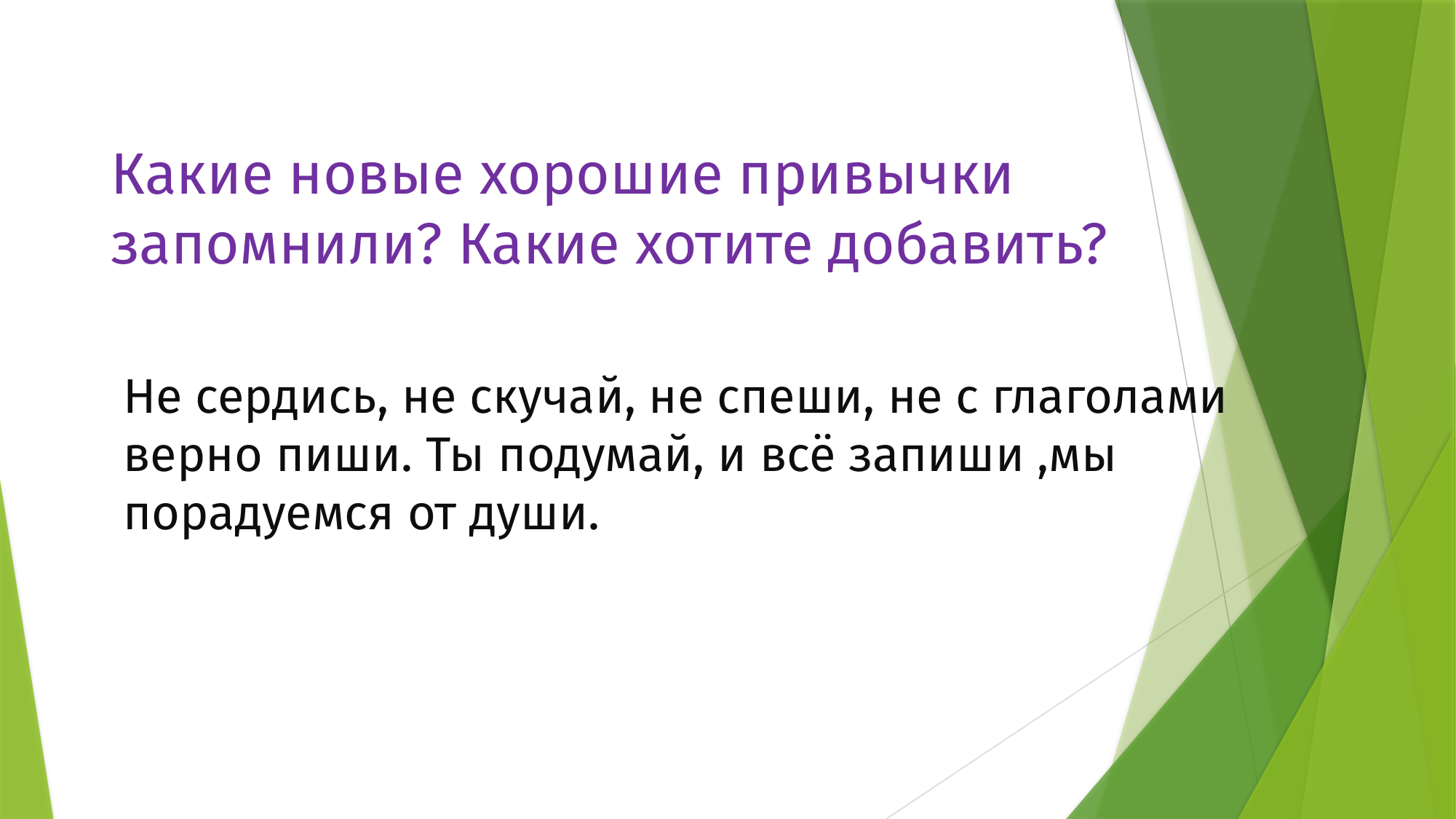

# Какие новые хорошие привычки запомнили? Какие хотите добавить?
Не сердись, не скучай, не спеши, не с глаголами верно пиши. Ты подумай, и всё запиши ,мы порадуемся от души.